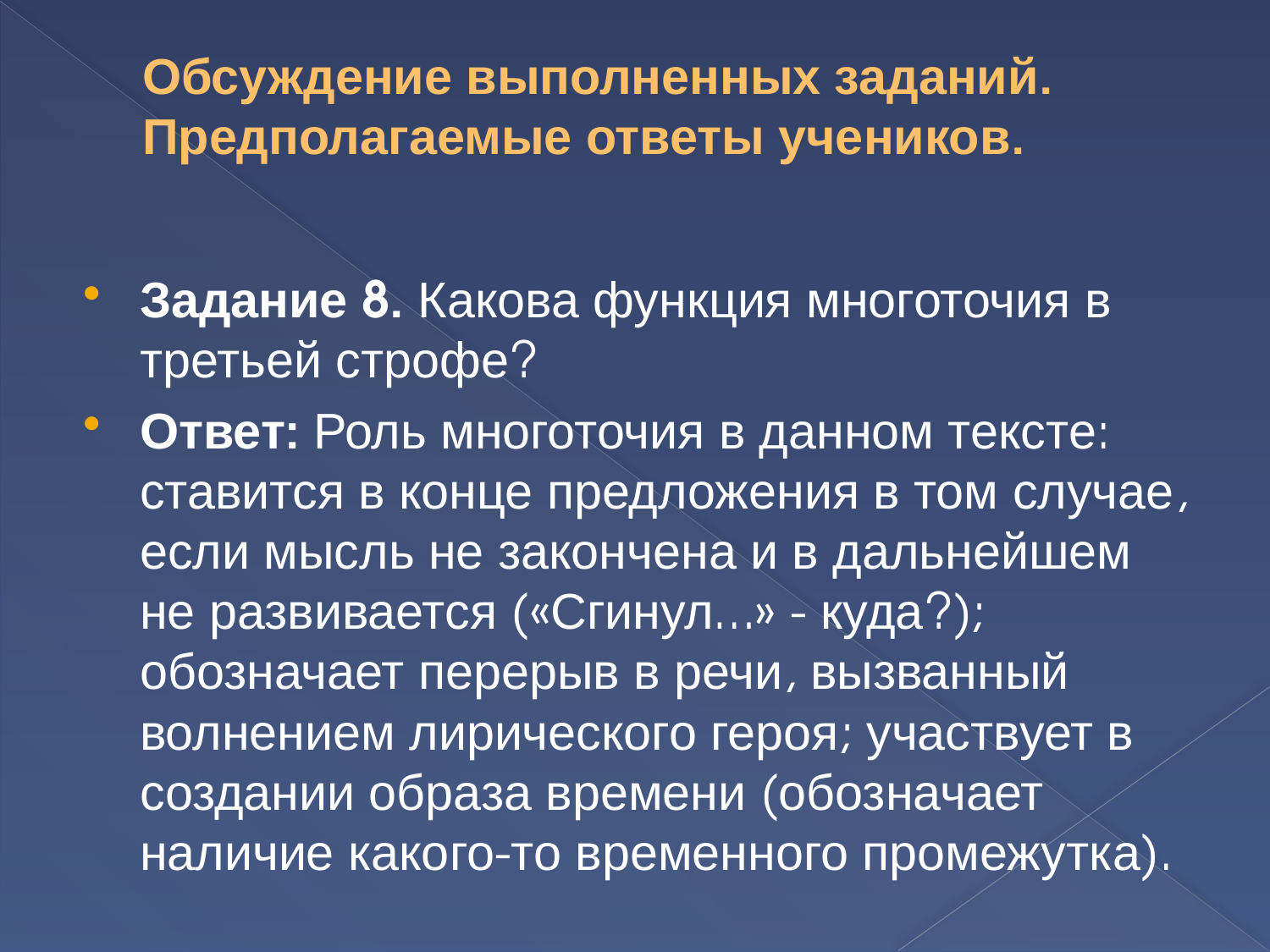

# Обсуждение выполненных заданий. Предполагаемые ответы учеников.
Задание 8. Какова функция многоточия в третьей строфе?
Ответ: Роль многоточия в данном тексте: ставится в конце предложения в том случае, если мысль не закончена и в дальнейшем не развивается («Сгинул…» - куда?); обозначает перерыв в речи, вызванный волнением лирического героя; участвует в создании образа времени (обозначает наличие какого-то временного промежутка).